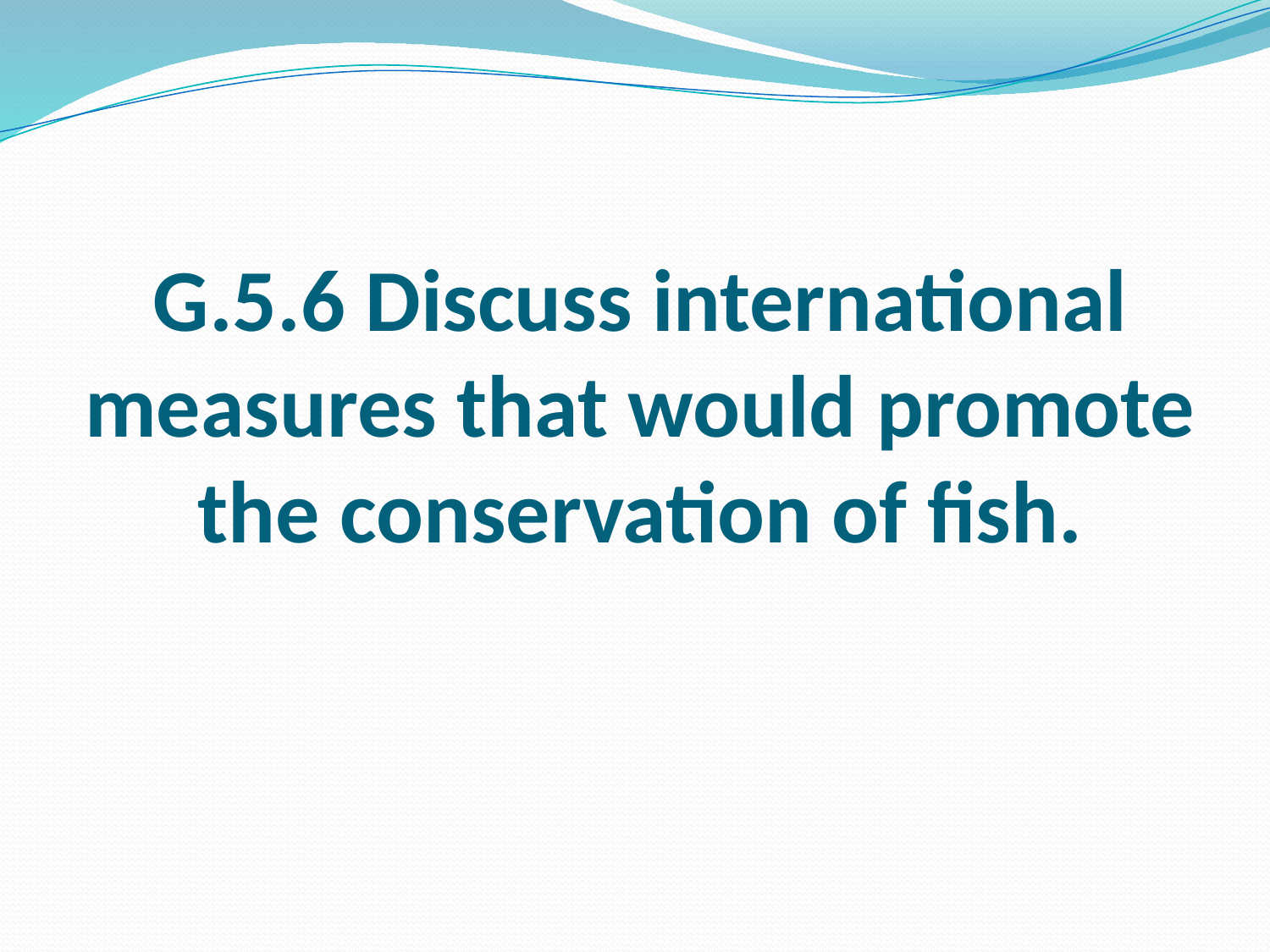

# G.5.6 Discuss international measures that would promote the conservation of fish.